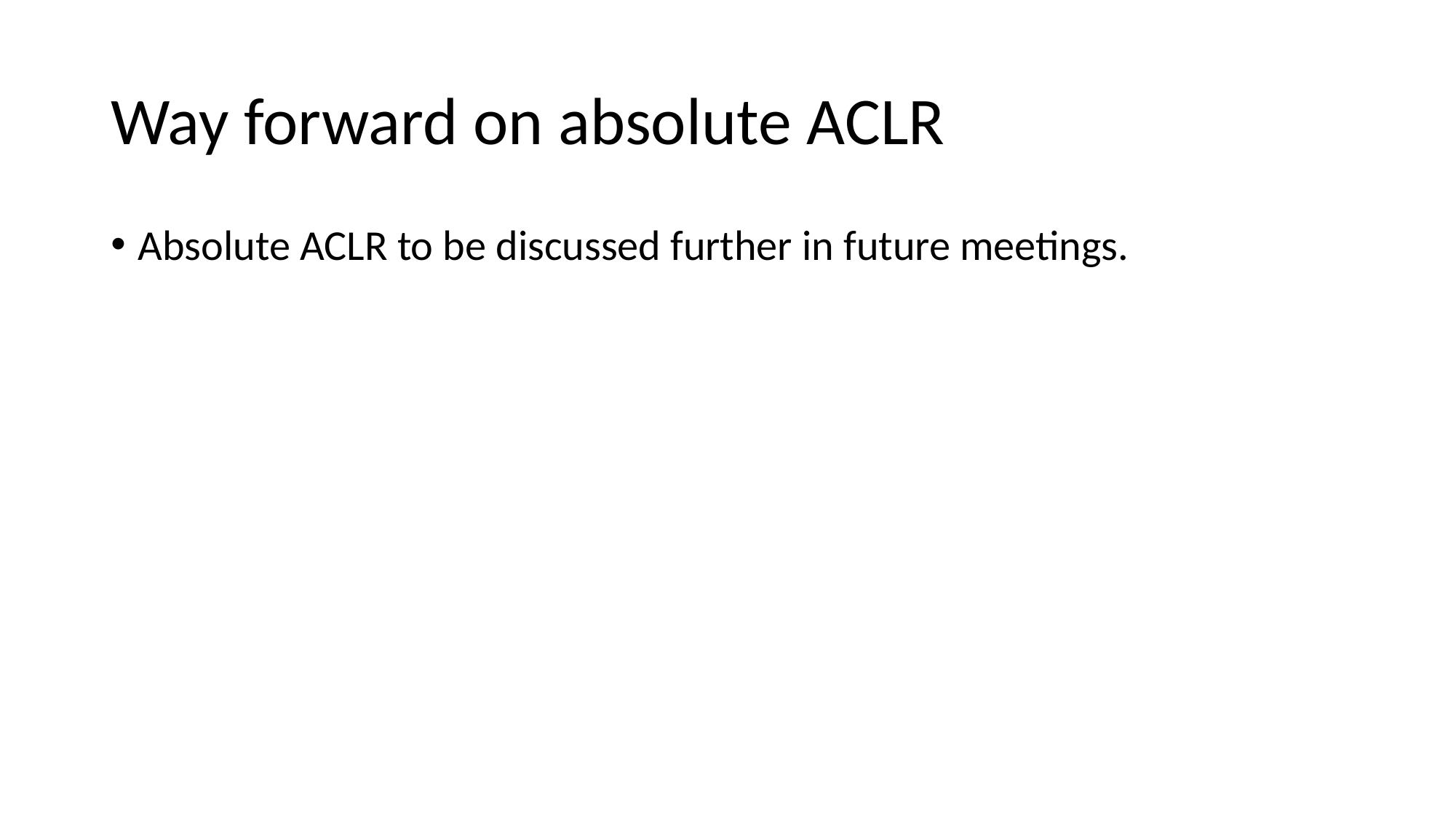

# Way forward on absolute ACLR
Absolute ACLR to be discussed further in future meetings.